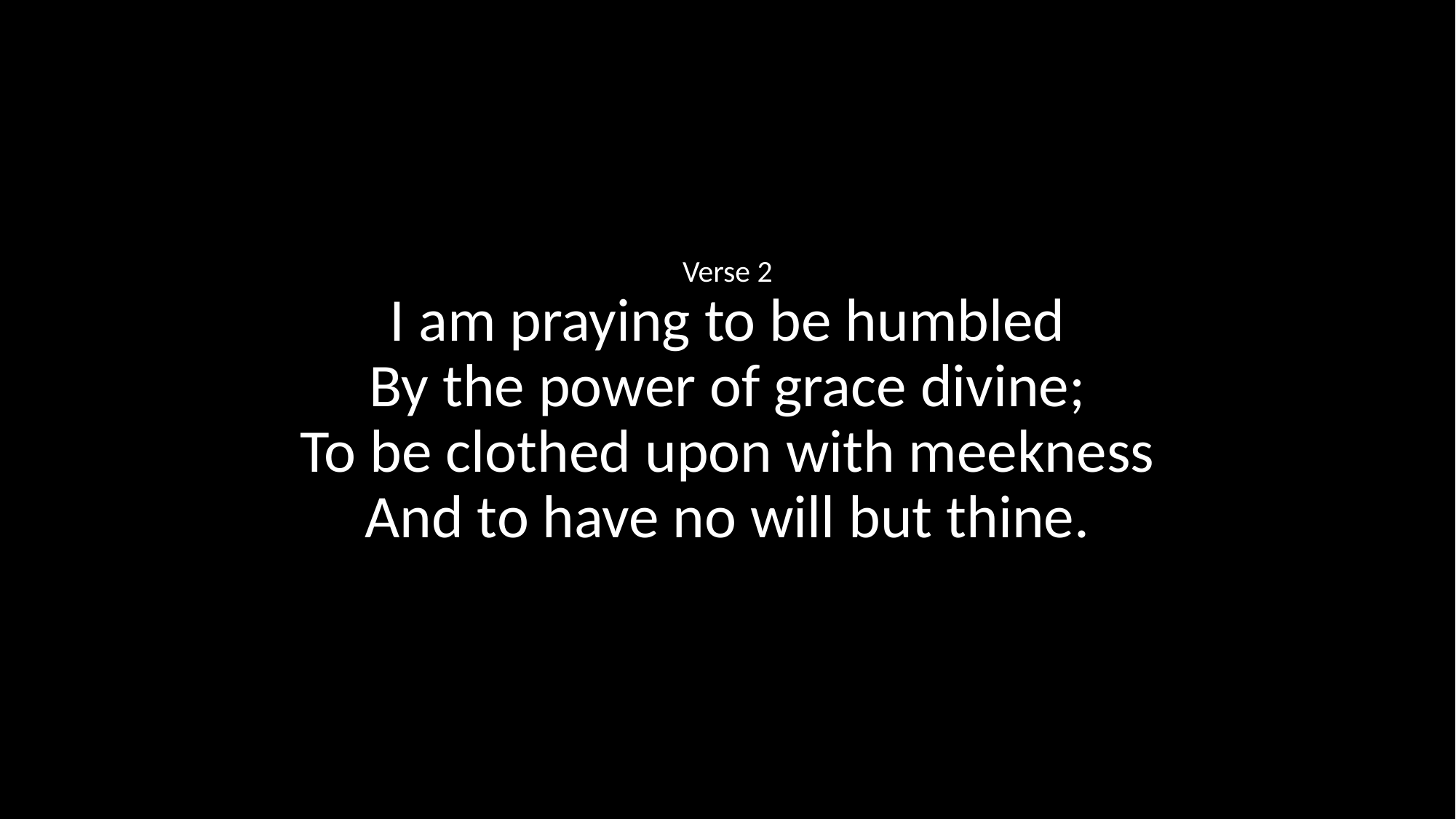

Verse 2
I am praying to be humbled
By the power of grace divine;
To be clothed upon with meekness
And to have no will but thine.